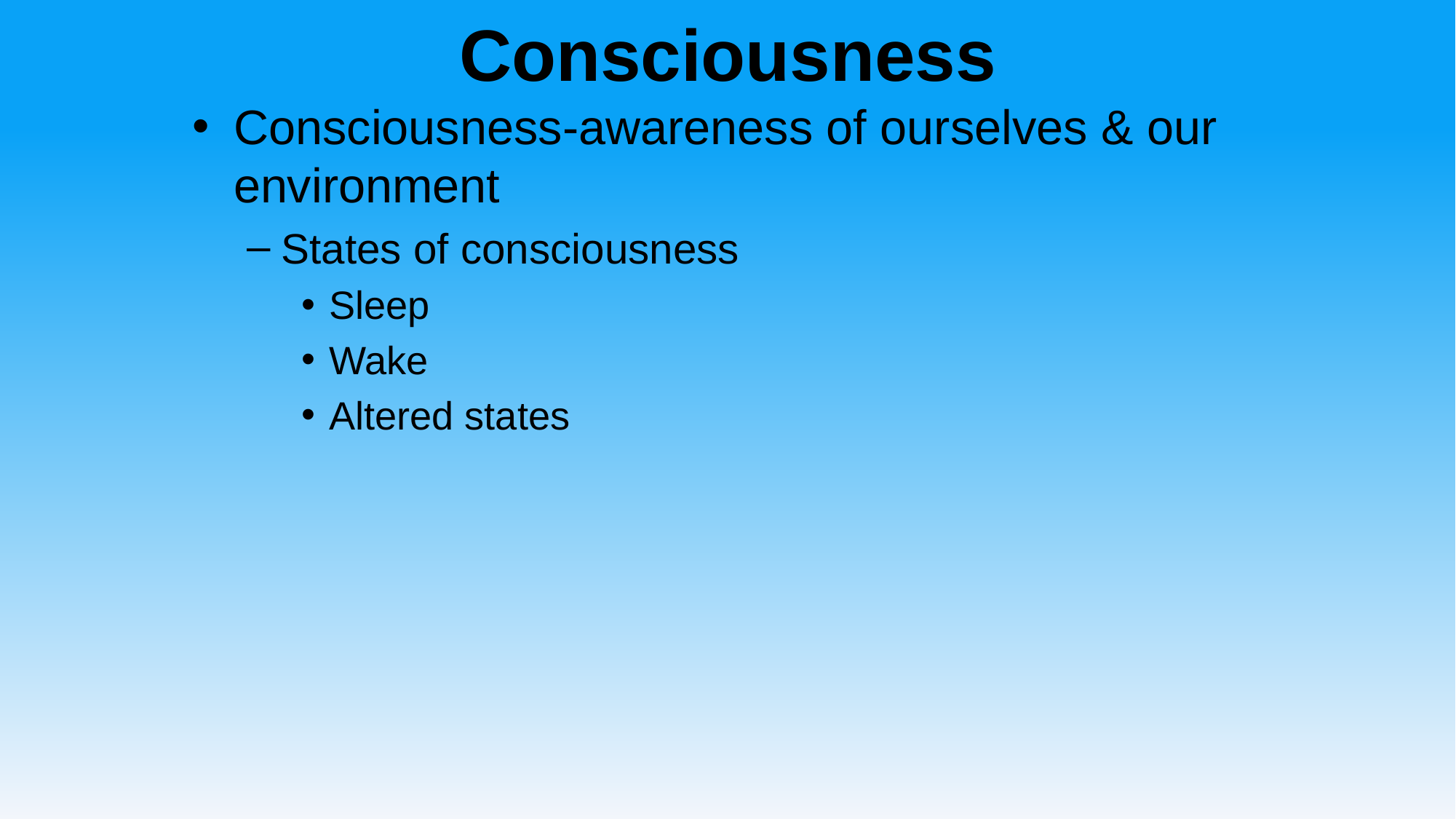

# Consciousness
Consciousness-awareness of ourselves & our environment
States of consciousness
Sleep
Wake
Altered states